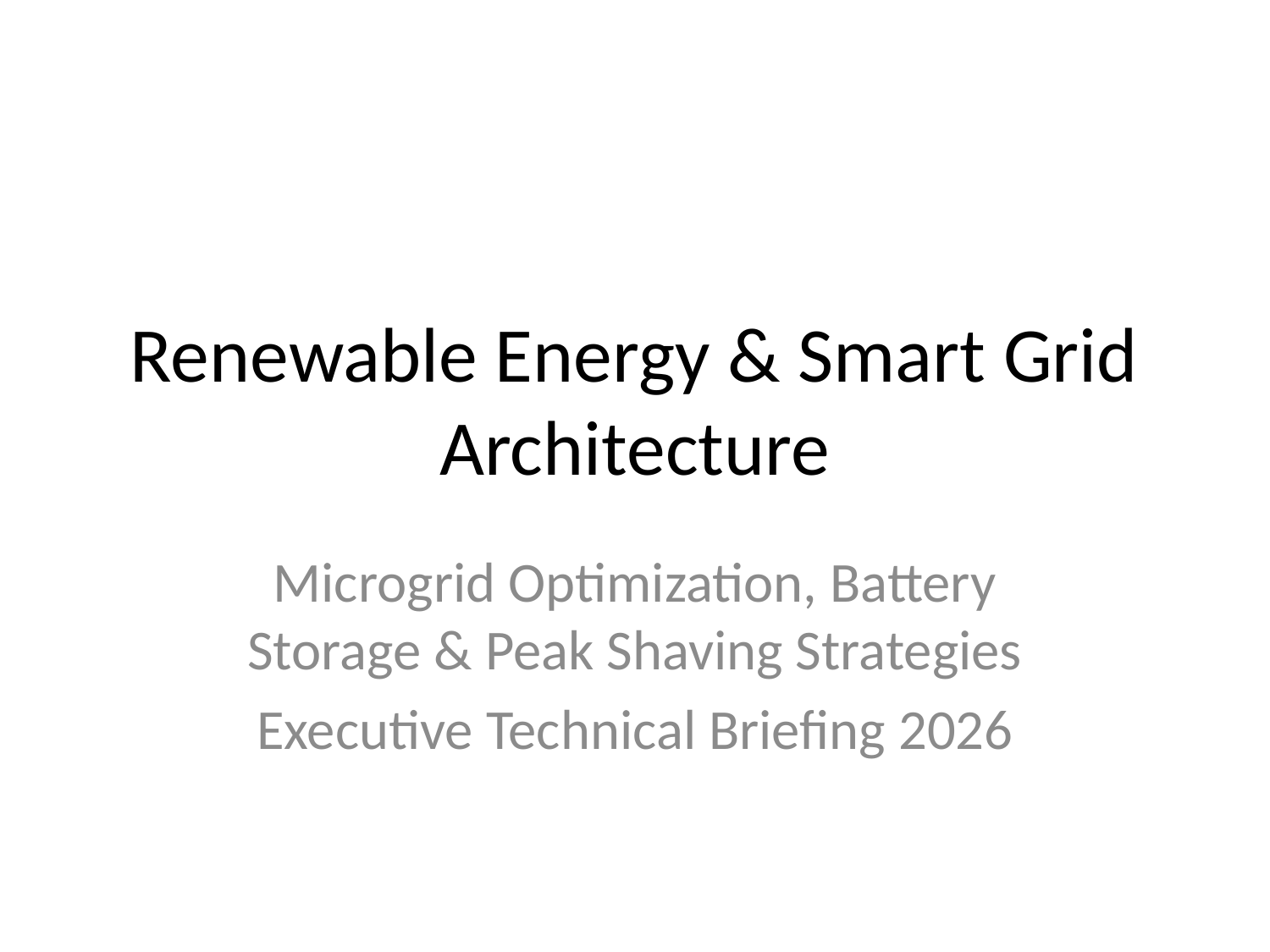

# Renewable Energy & Smart Grid Architecture
Microgrid Optimization, Battery Storage & Peak Shaving Strategies
Executive Technical Briefing 2026